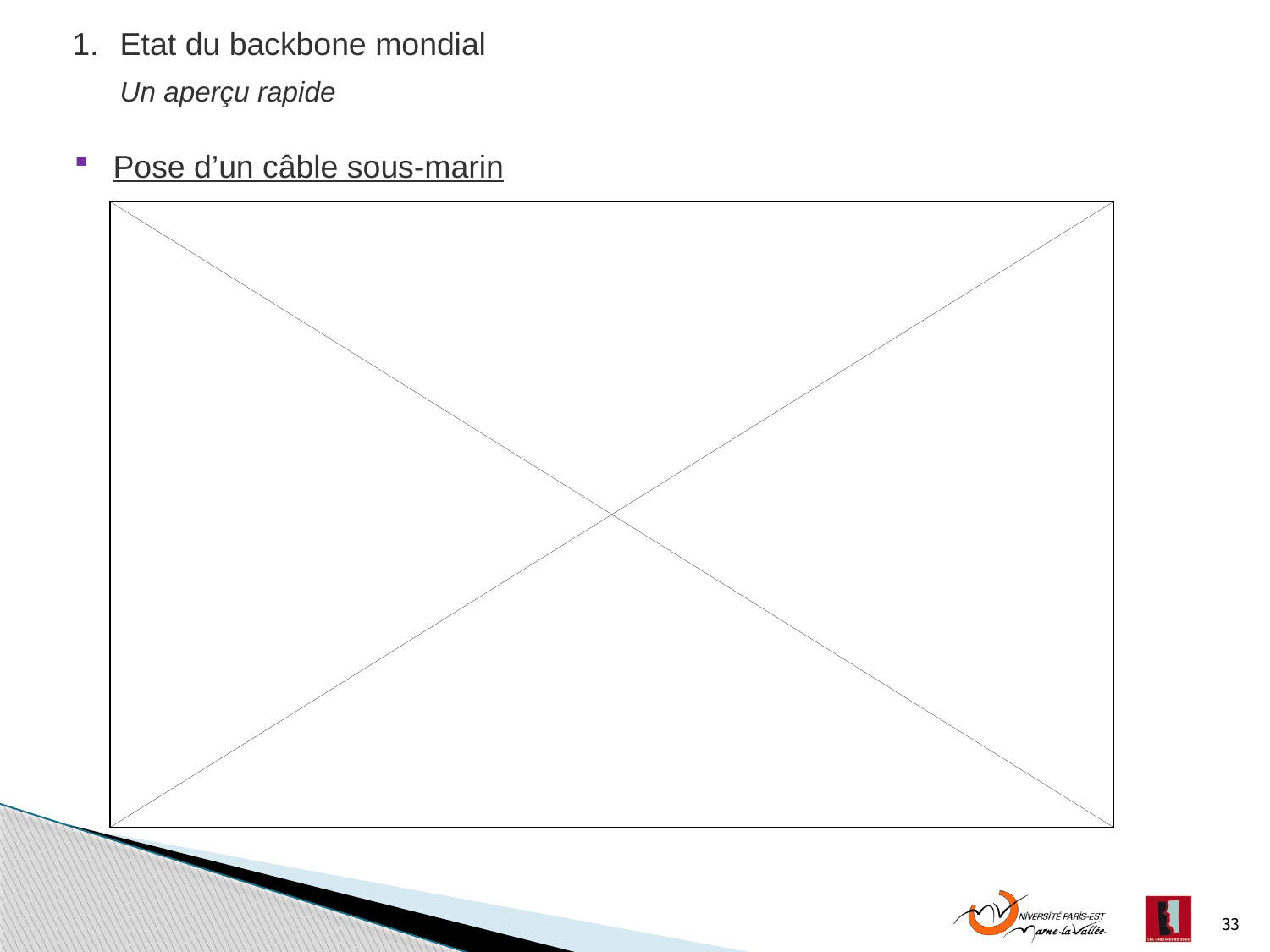

Etat du backbone mondial
Un aperçu rapide
 Pose d’un câble sous-marin

33